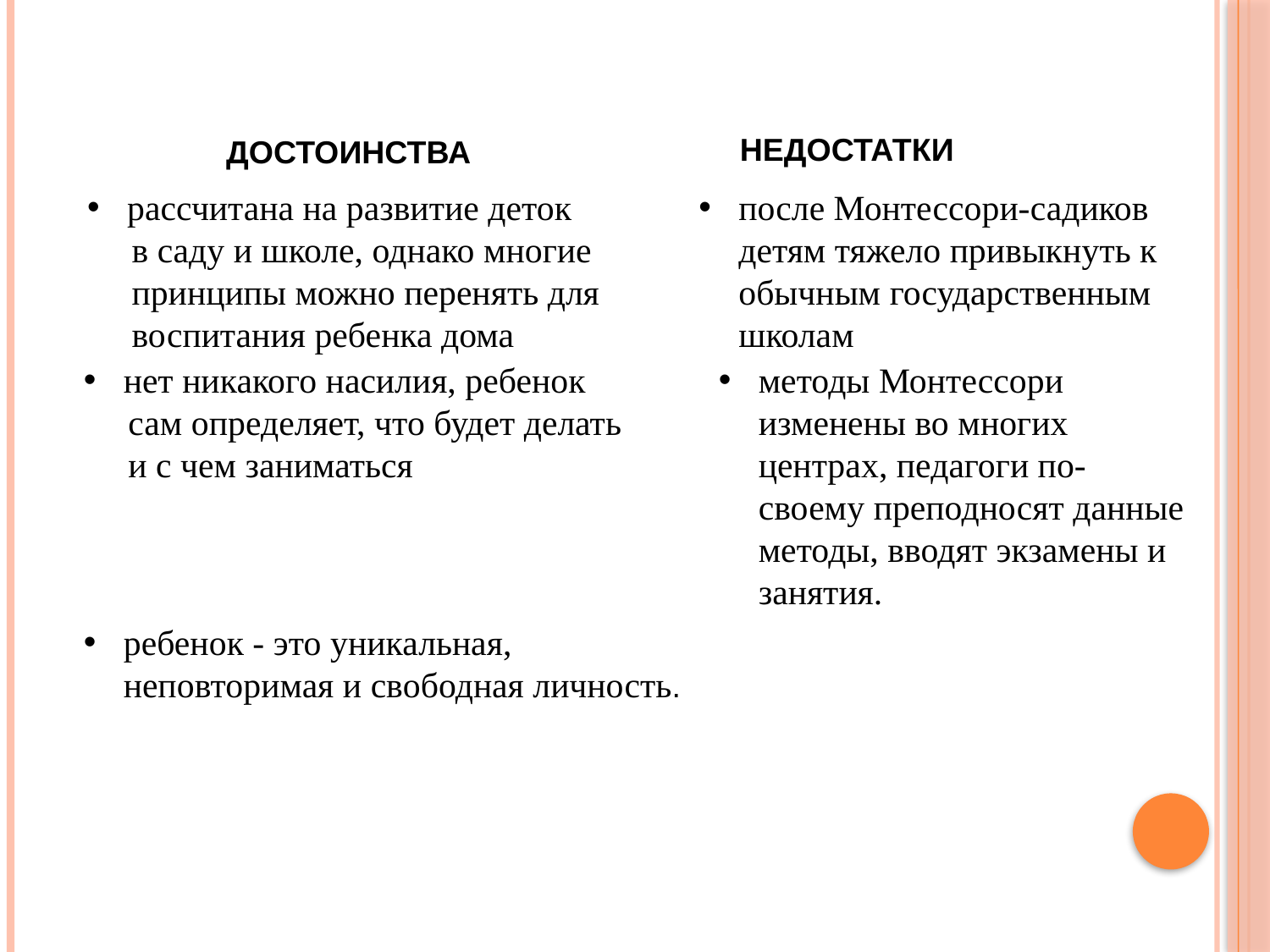

НЕДОСТАТКИ
ДОСТОИНСТВА
рассчитана на развитие деток
     в саду и школе, однако многие
     принципы можно перенять для
     воспитания ребенка дома
после Монтессори-садиков детям тяжело привыкнуть к обычным государственным школам
нет никакого насилия, ребенок
     сам определяет, что будет делать
     и с чем заниматься
методы Монтессори изменены во многих центрах, педагоги по-своему преподносят данные методы, вводят экзамены и занятия.
ребенок - это уникальная, неповторимая и свободная личность.